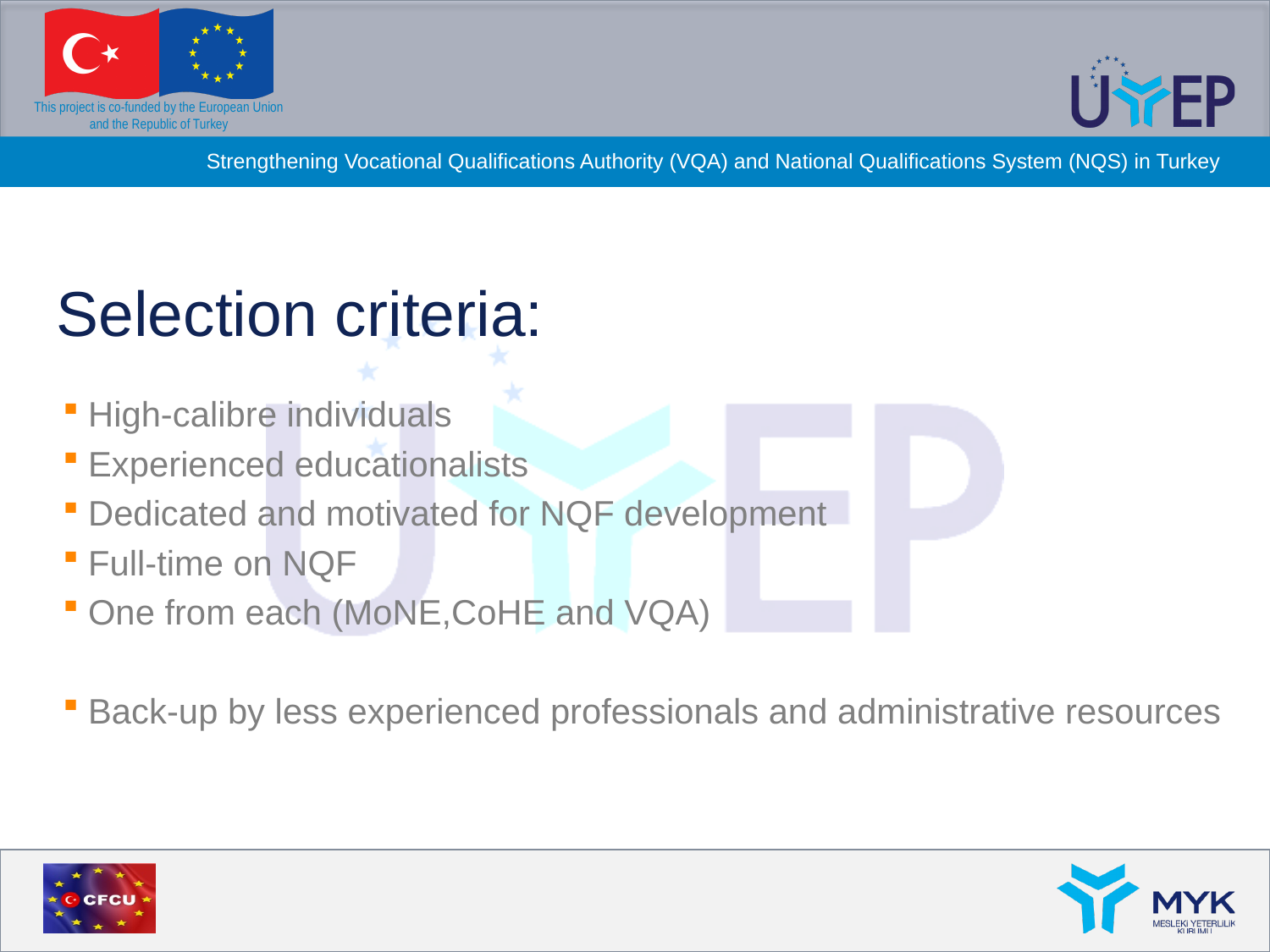

# Selection criteria:
High-calibre individuals
Experienced educationalists
Dedicated and motivated for NQF development
Full-time on NQF
One from each (MoNE,CoHE and VQA)

Back-up by less experienced professionals and administrative resources